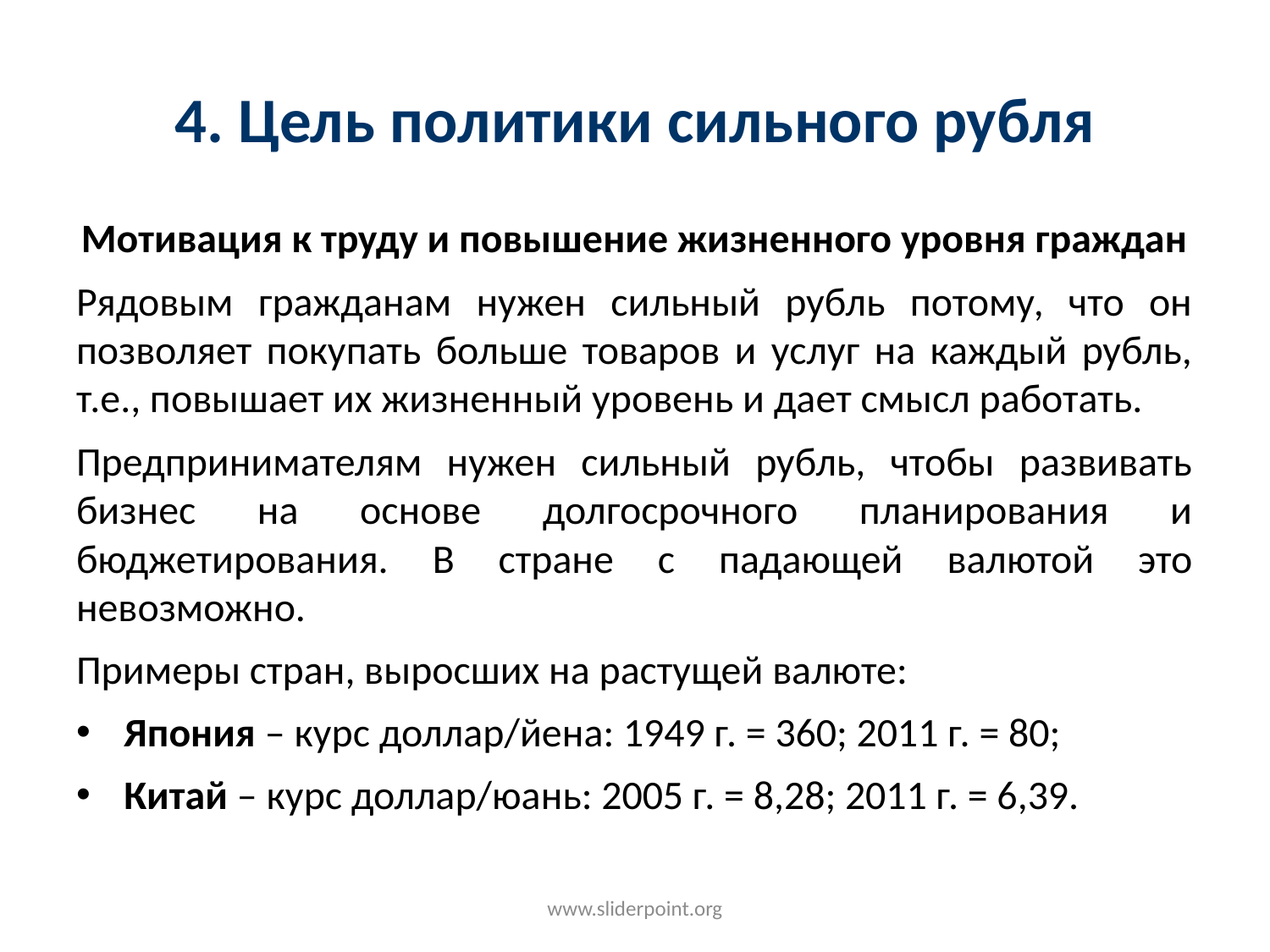

# 4. Цель политики сильного рубля
Мотивация к труду и повышение жизненного уровня граждан
Рядовым гражданам нужен сильный рубль потому, что он позволяет покупать больше товаров и услуг на каждый рубль, т.е., повышает их жизненный уровень и дает смысл работать.
Предпринимателям нужен сильный рубль, чтобы развивать бизнес на основе долгосрочного планирования и бюджетирования. В стране с падающей валютой это невозможно.
Примеры стран, выросших на растущей валюте:
Япония – курс доллар/йена: 1949 г. = 360; 2011 г. = 80;
Китай – курс доллар/юань: 2005 г. = 8,28; 2011 г. = 6,39.
www.sliderpoint.org